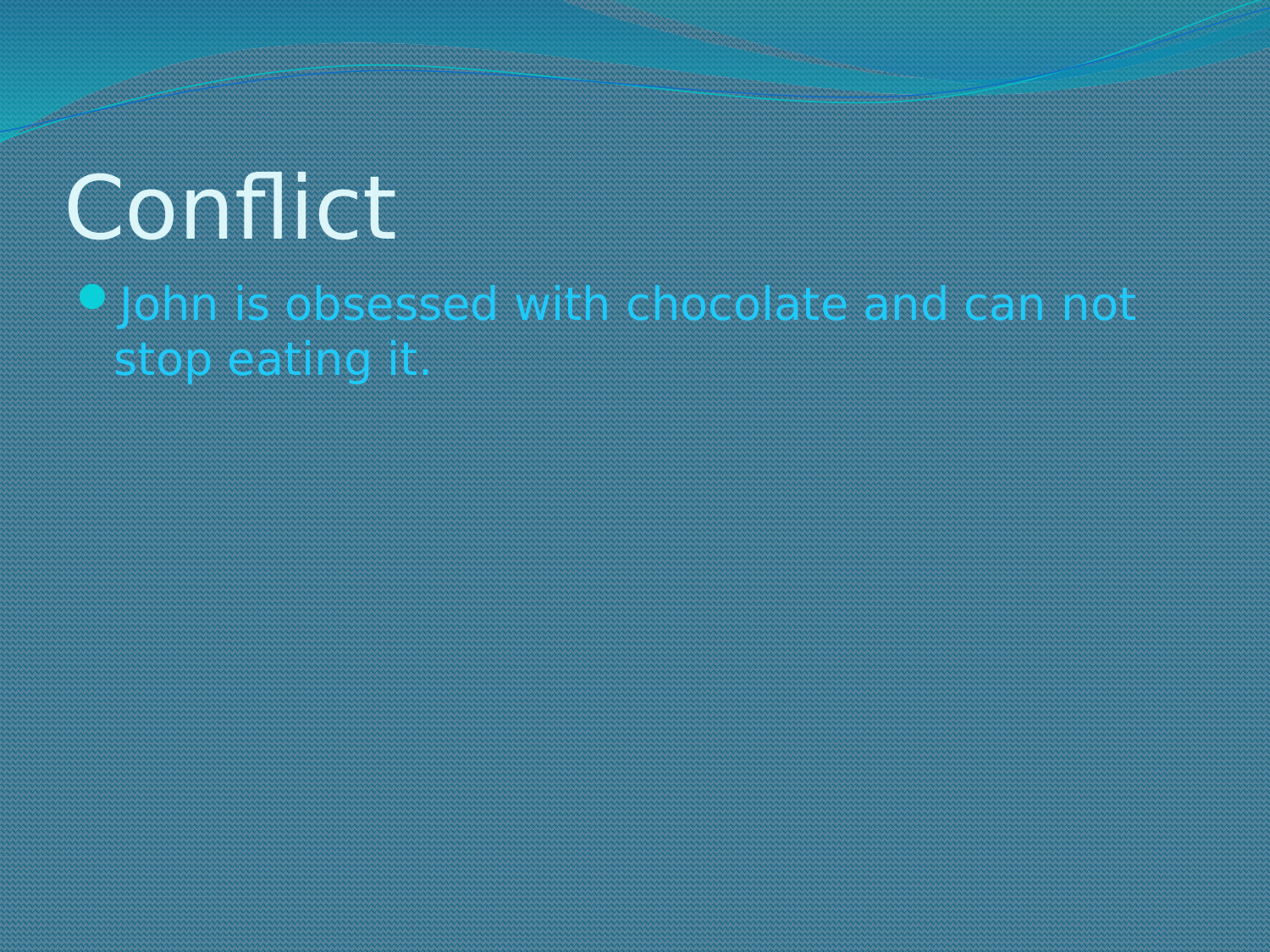

# Conflict
John is obsessed with chocolate and can not stop eating it.